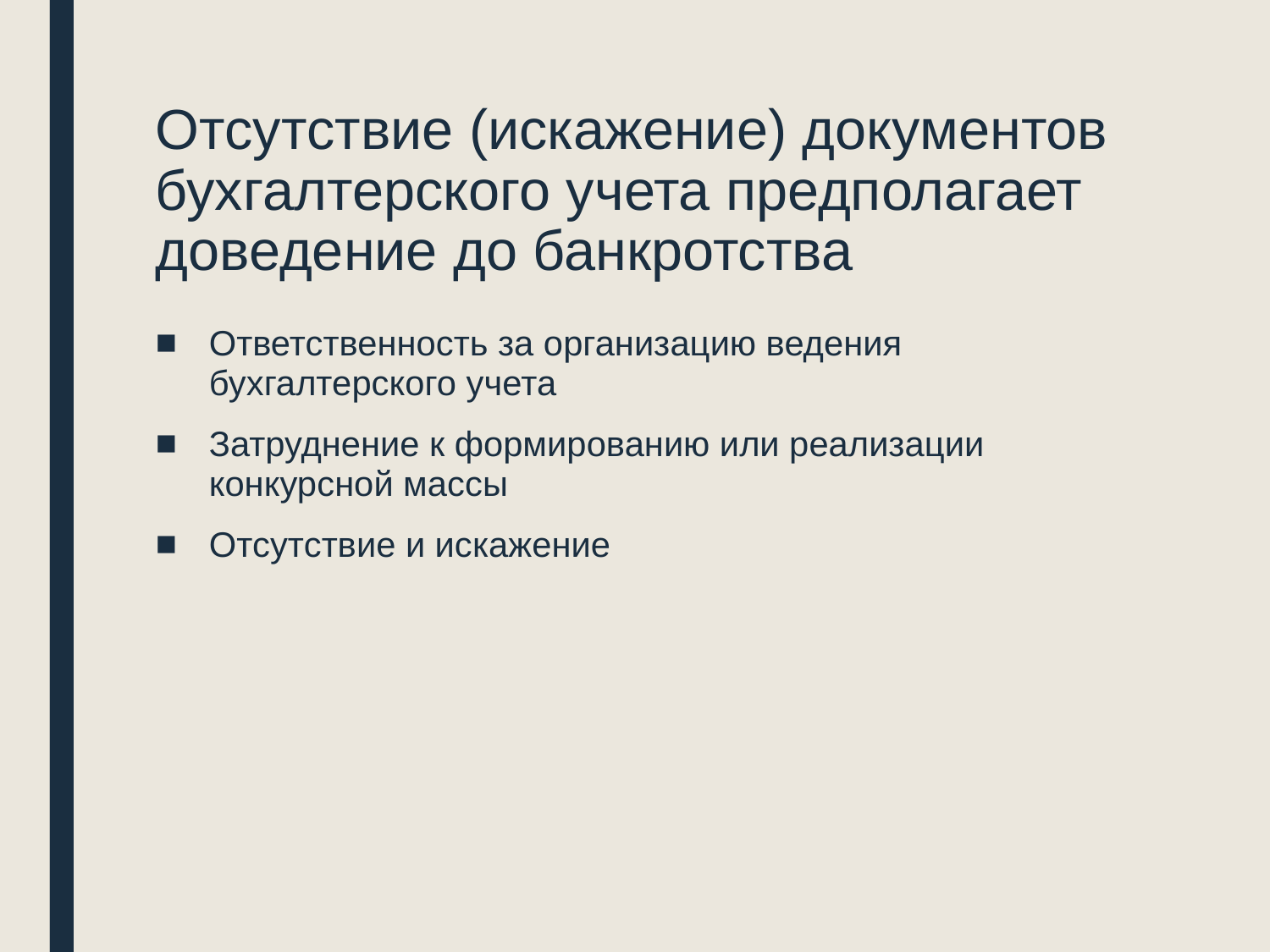

# Отсутствие (искажение) документов бухгалтерского учета предполагает доведение до банкротства
Ответственность за организацию ведения бухгалтерского учета
Затруднение к формированию или реализации конкурсной массы
Отсутствие и искажение